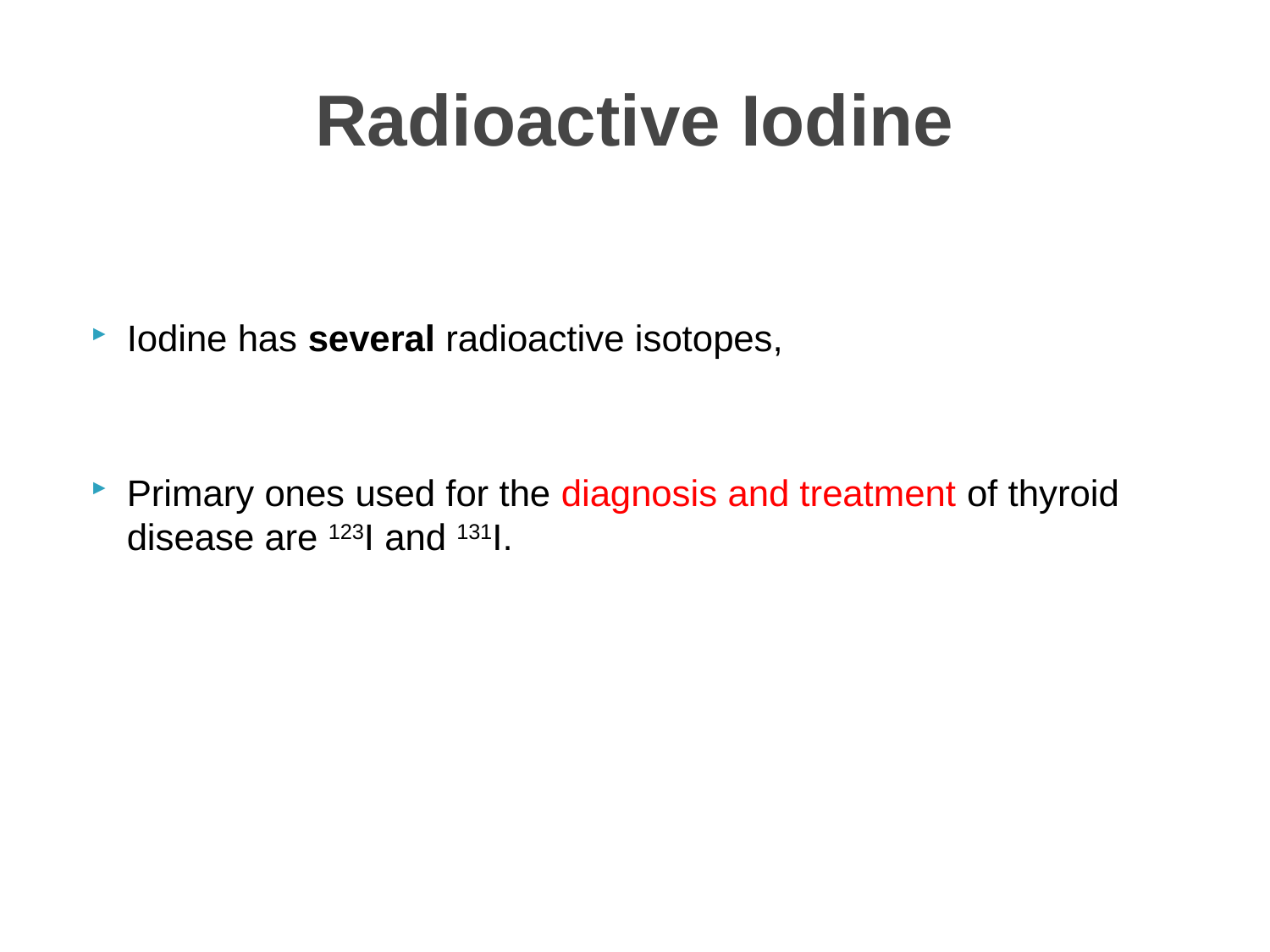

# Radioactive Iodine

Iodine has several radioactive isotopes,

Primary ones used for the diagnosis and treatment of thyroid disease are 123I and 131I.